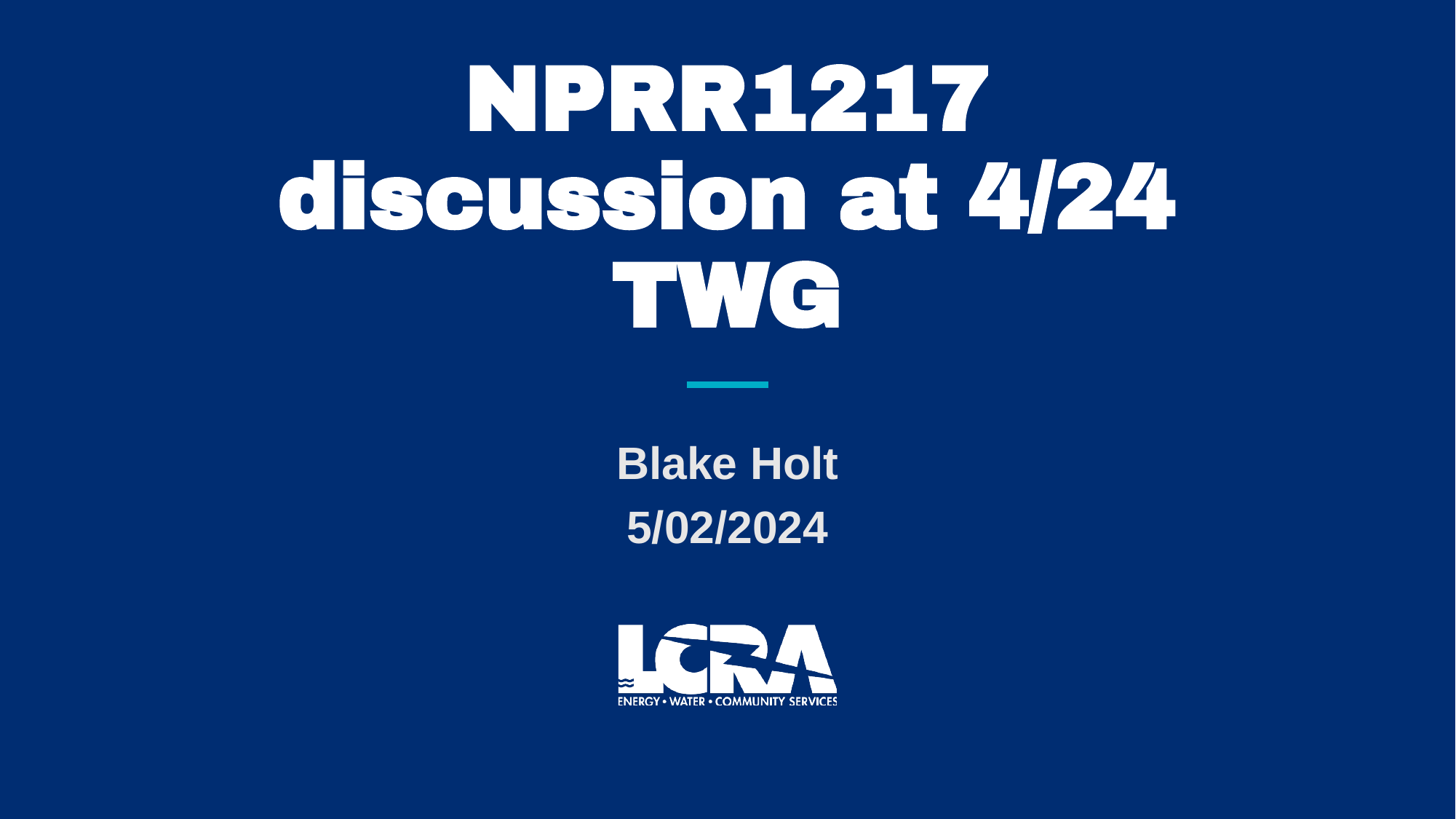

# NPRR1217 discussion at 4/24 TWG
Blake Holt
5/02/2024